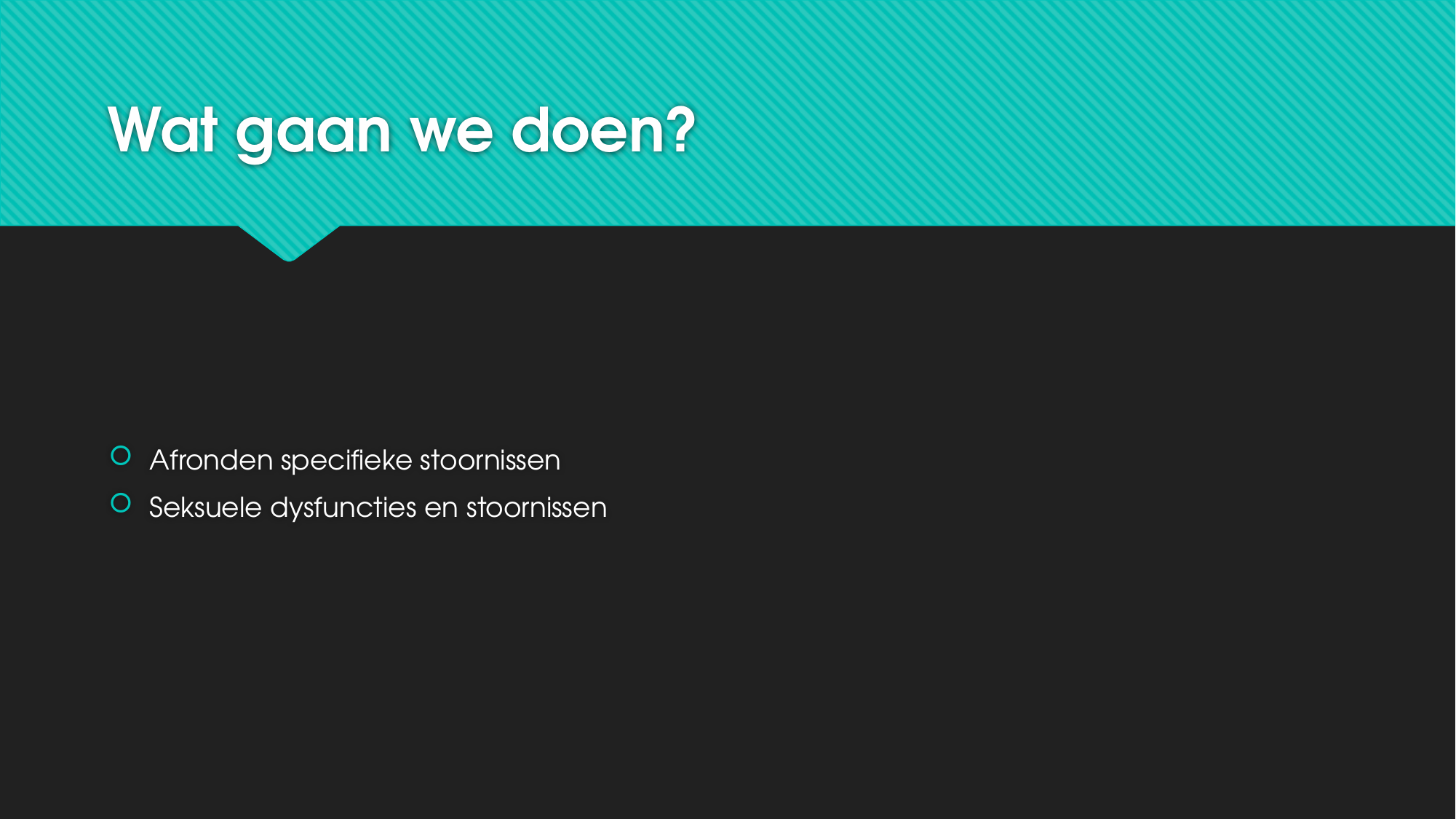

# Wat gaan we doen?
Afronden specifieke stoornissen
Seksuele dysfuncties en stoornissen